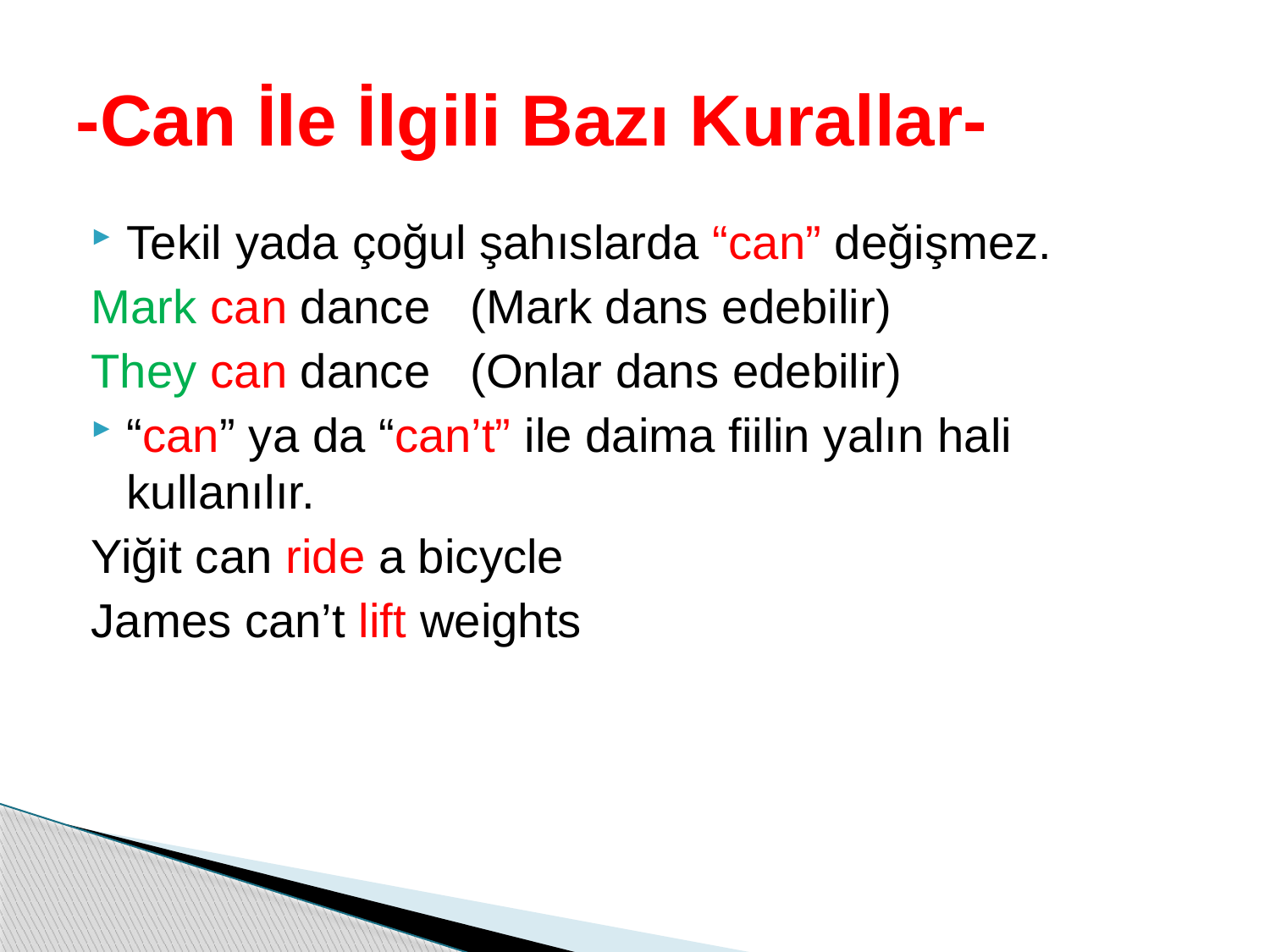

# -Can İle İlgili Bazı Kurallar-
Tekil yada çoğul şahıslarda “can” değişmez.
Mark can dance   (Mark dans edebilir)
They can dance   (Onlar dans edebilir)
“can” ya da “can’t” ile daima fiilin yalın hali kullanılır.
Yiğit can ride a bicycle
James can’t lift weights